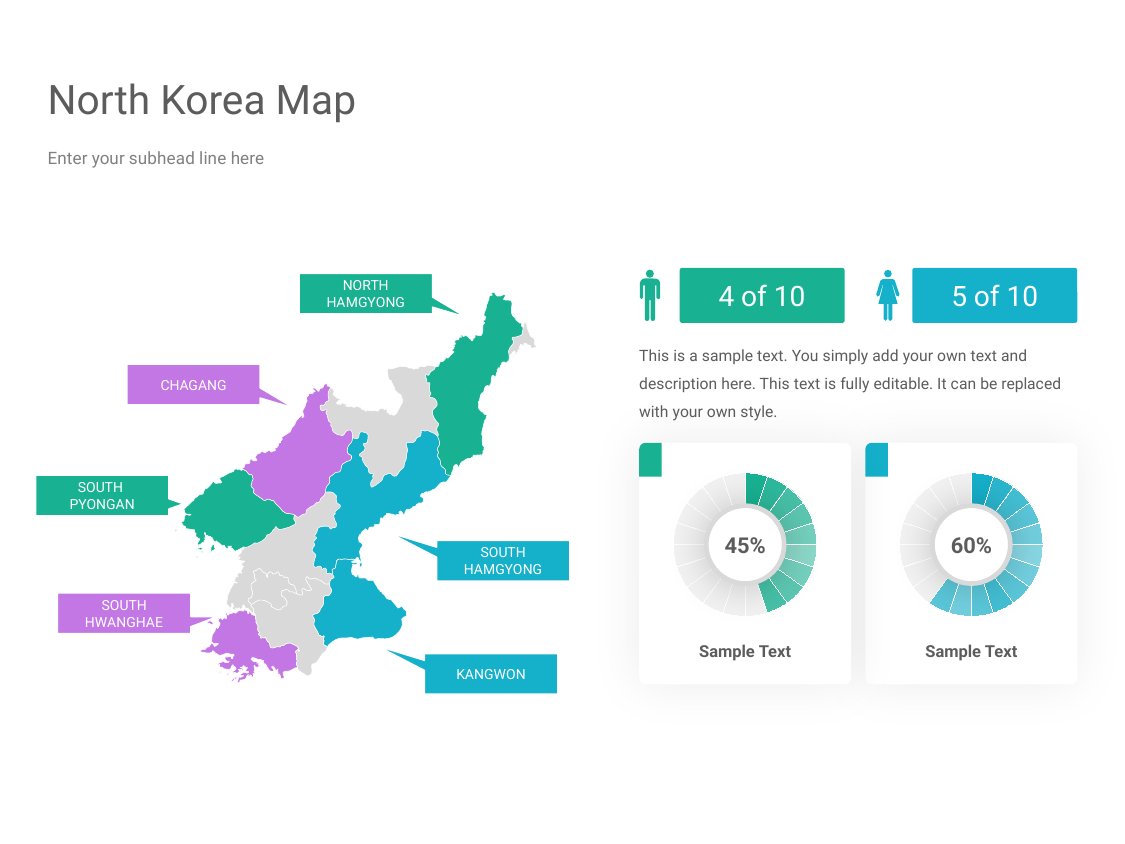

# North Korea Map
Enter your subhead line here
4 of 10
5 of 10

NORTH HAMGYONG

This is a sample text. You simply add your own text and description here. This text is fully editable. It can be replaced with your own style.

CHAGANG

45%

60%

SOUTH
PYONGAN

SOUTH HAMGYONG

SOUTH HWANGHAE
Sample Text
Sample Text

KANGWON